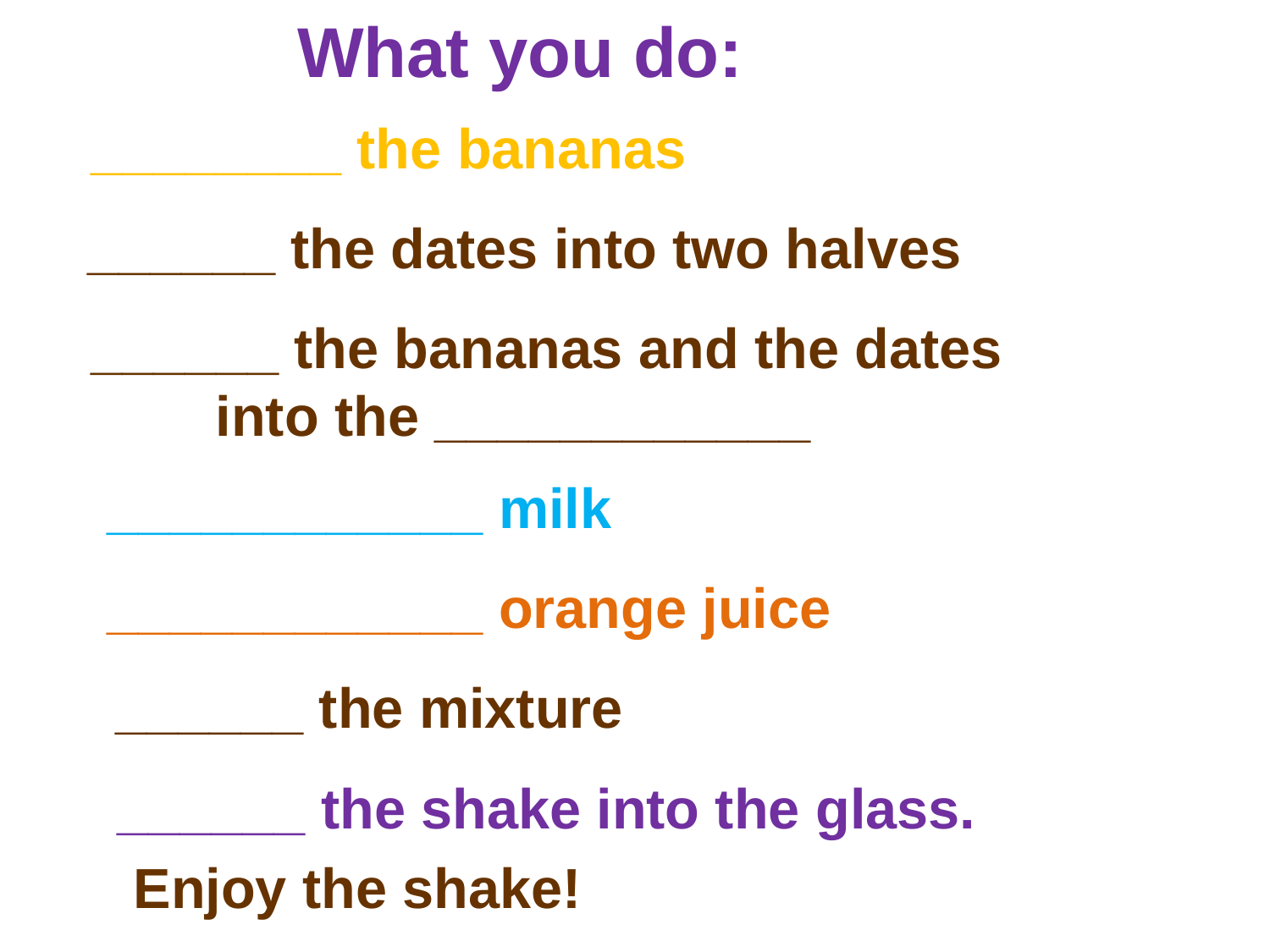

What you do:
________ the bananas
______ the dates into two halves
______ the bananas and the dates               into the ____________
____________ milk
____________ orange juice
______ the mixture
______ the shake into the glass.
Enjoy the shake!